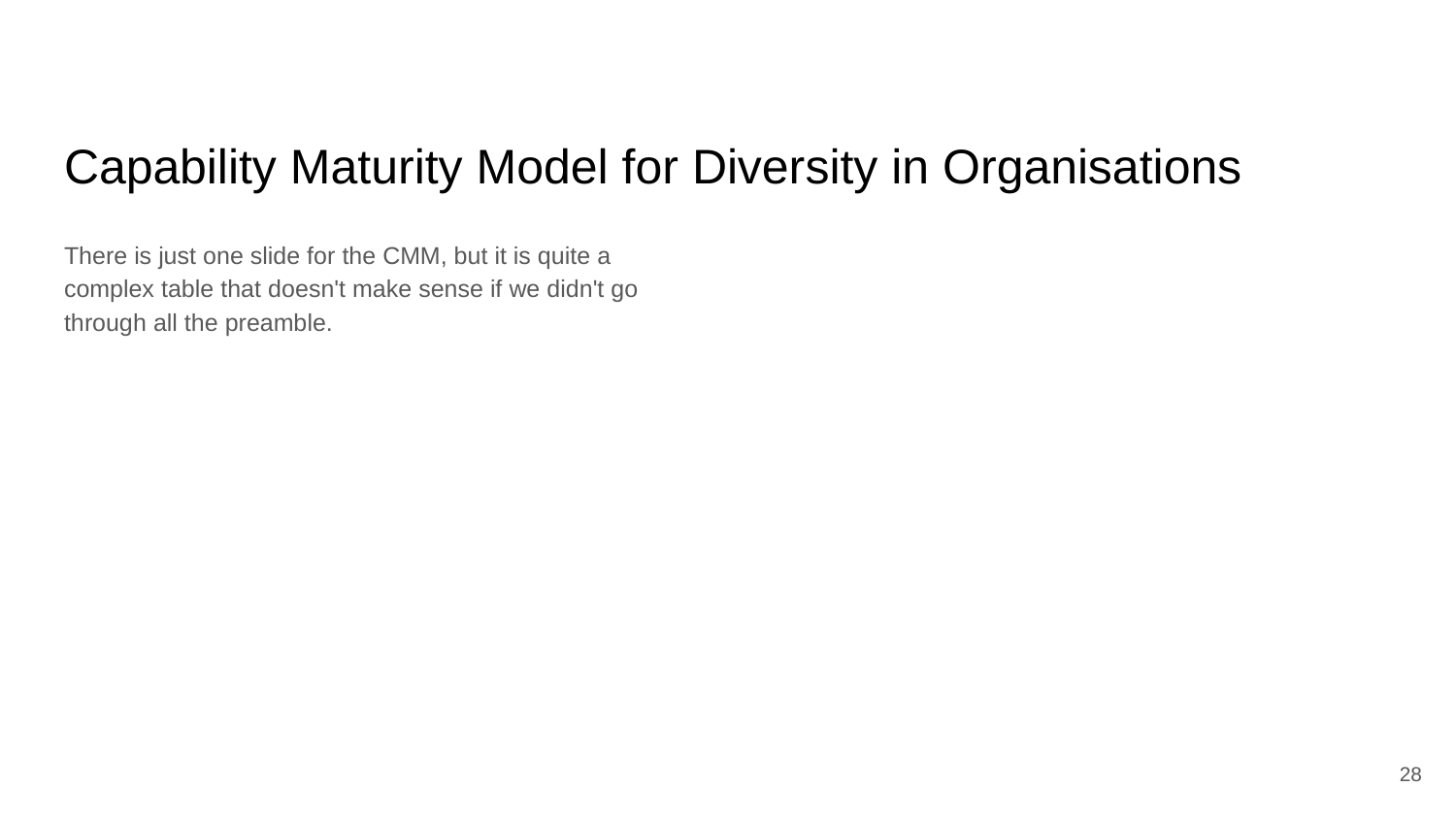

# Capability Maturity Model for Diversity in Organisations
There is just one slide for the CMM, but it is quite a complex table that doesn't make sense if we didn't go through all the preamble.
28